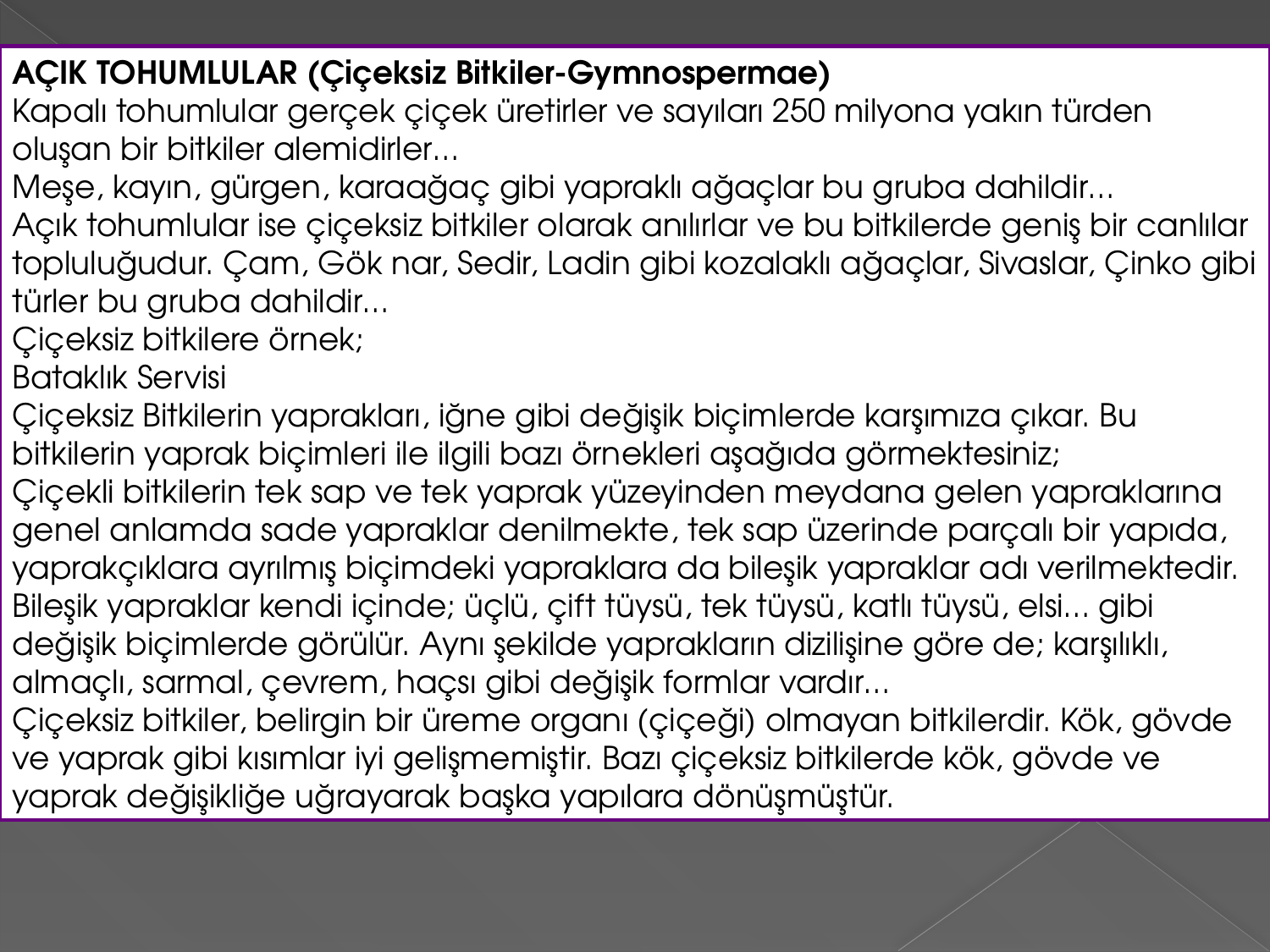

AÇIK TOHUMLULAR (Çiçeksiz Bitkiler-Gymnospermae)
Kapalı tohumlular gerçek çiçek üretirler ve sayıları 250 milyona yakın türden oluşan bir bitkiler alemidirler…
Meşe, kayın, gürgen, karaağaç gibi yapraklı ağaçlar bu gruba dahildir…
Açık tohumlular ise çiçeksiz bitkiler olarak anılırlar ve bu bitkilerde geniş bir canlılar topluluğudur. Çam, Gök nar, Sedir, Ladin gibi kozalaklı ağaçlar, Sivaslar, Çinko gibi türler bu gruba dahildir…
Çiçeksiz bitkilere örnek;
Bataklık Servisi
Çiçeksiz Bitkilerin yaprakları, iğne gibi değişik biçimlerde karşımıza çıkar. Bu bitkilerin yaprak biçimleri ile ilgili bazı örnekleri aşağıda görmektesiniz;
Çiçekli bitkilerin tek sap ve tek yaprak yüzeyinden meydana gelen yapraklarına genel anlamda sade yapraklar denilmekte, tek sap üzerinde parçalı bir yapıda, yaprakçıklara ayrılmış biçimdeki yapraklara da bileşik yapraklar adı verilmektedir.
Bileşik yapraklar kendi içinde; üçlü, çift tüysü, tek tüysü, katlı tüysü, elsi… gibi değişik biçimlerde görülür. Aynı şekilde yaprakların dizilişine göre de; karşılıklı, almaçlı, sarmal, çevrem, haçsı gibi değişik formlar vardır…
Çiçeksiz bitkiler, belirgin bir üreme organı (çiçeği) olmayan bitkilerdir. Kök, gövde ve yaprak gibi kısımlar iyi gelişmemiştir. Bazı çiçeksiz bitkilerde kök, gövde ve yaprak değişikliğe uğrayarak başka yapılara dönüşmüştür.